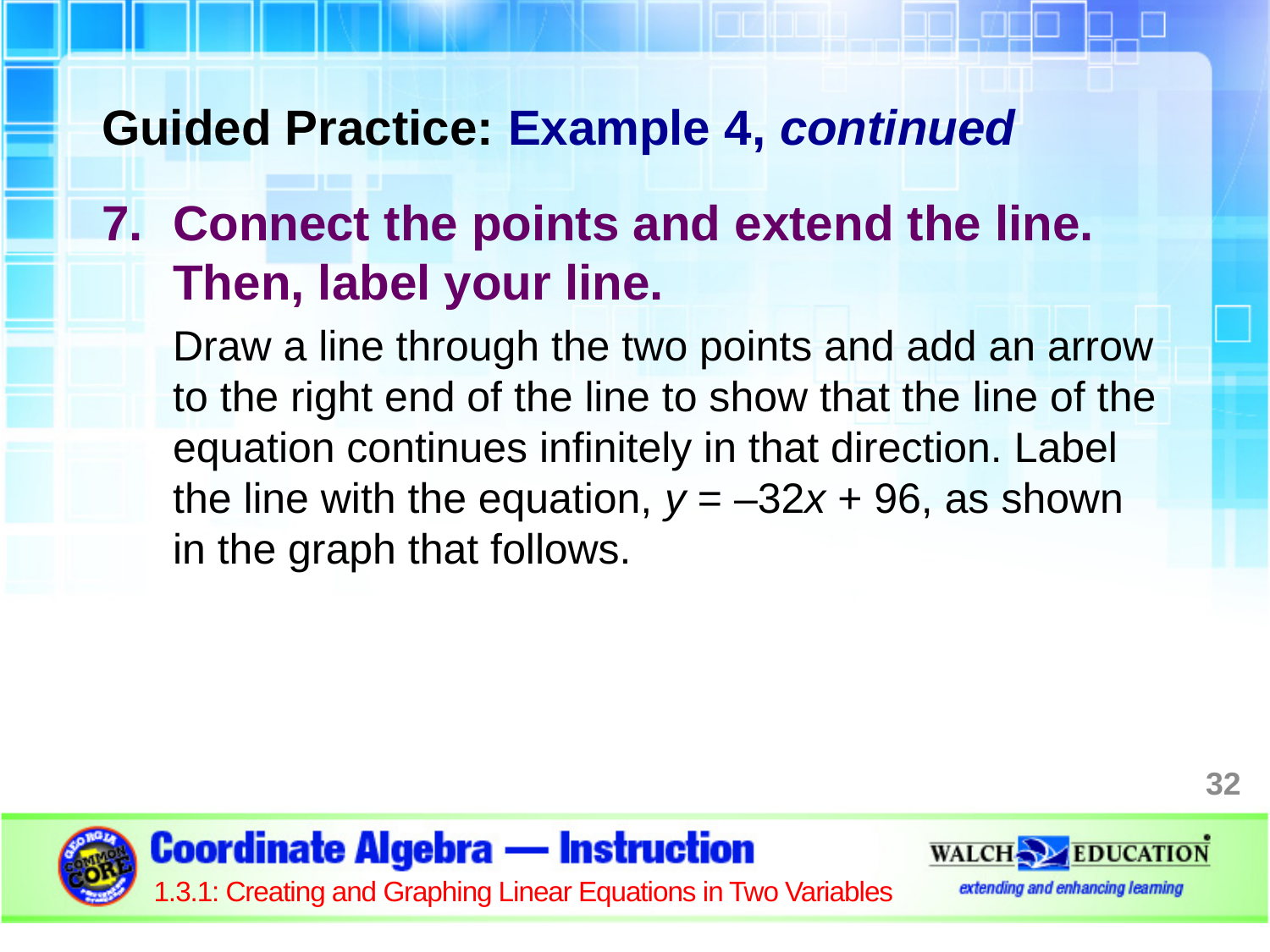

Guided Practice: Example 4, continued

Connect the points and extend the line. Then, label your line.
Draw a line through the two points and add an arrow to the right end of the line to show that the line of the equation continues infinitely in that direction. Label the line with the equation, y = –32x + 96, as shown in the graph that follows.
32
1.3.1: Creating and Graphing Linear Equations in Two Variables